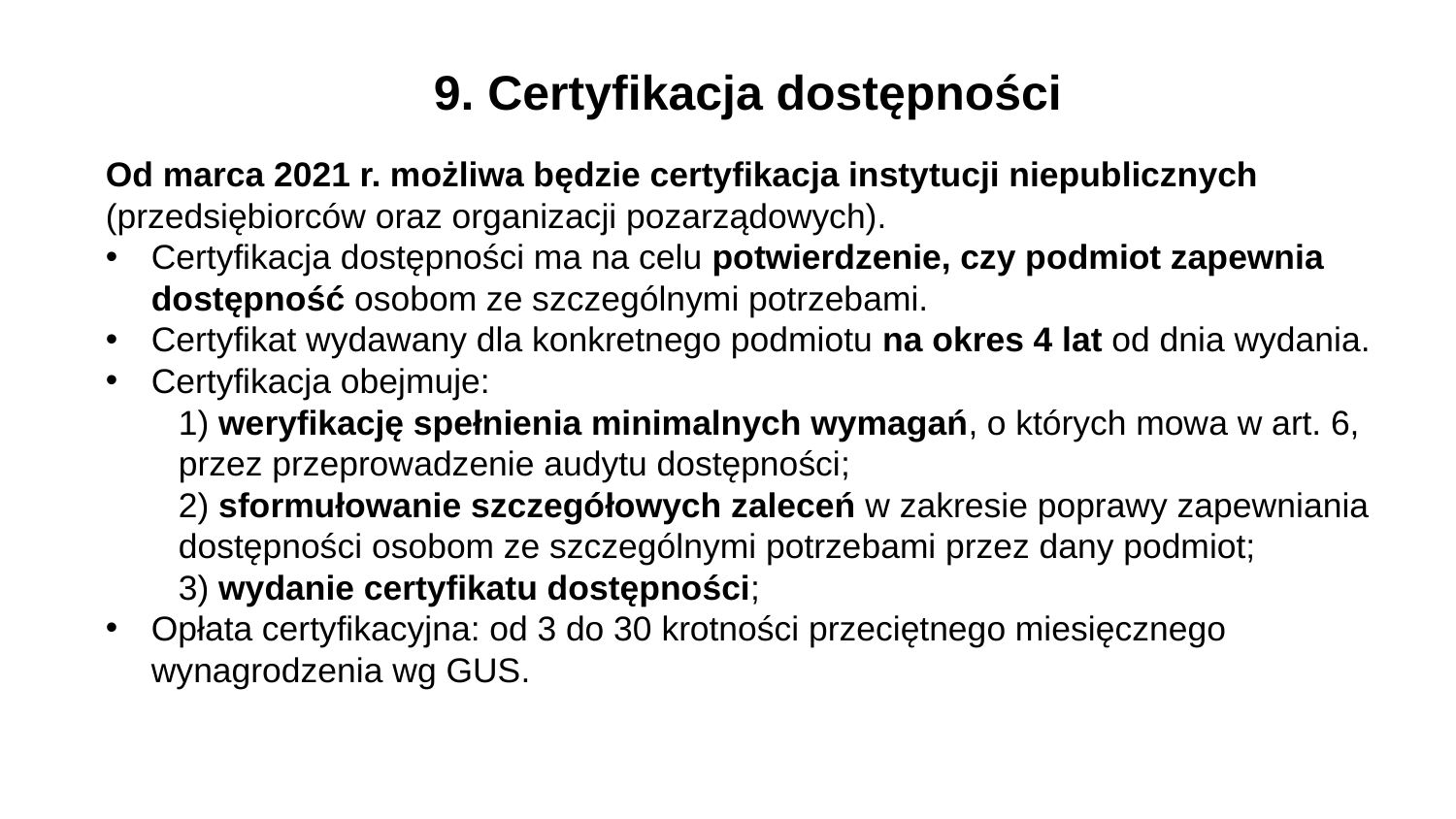

9. Certyfikacja dostępności
Od marca 2021 r. możliwa będzie certyfikacja instytucji niepublicznych (przedsiębiorców oraz organizacji pozarządowych).
Certyfikacja dostępności ma na celu potwierdzenie, czy podmiot zapewnia dostępność osobom ze szczególnymi potrzebami.
Certyfikat wydawany dla konkretnego podmiotu na okres 4 lat od dnia wydania.
Certyfikacja obejmuje:
1) weryfikację spełnienia minimalnych wymagań, o których mowa w art. 6, przez przeprowadzenie audytu dostępności;
2) sformułowanie szczegółowych zaleceń w zakresie poprawy zapewniania dostępności osobom ze szczególnymi potrzebami przez dany podmiot;
3) wydanie certyfikatu dostępności;
Opłata certyfikacyjna: od 3 do 30 krotności przeciętnego miesięcznego wynagrodzenia wg GUS.